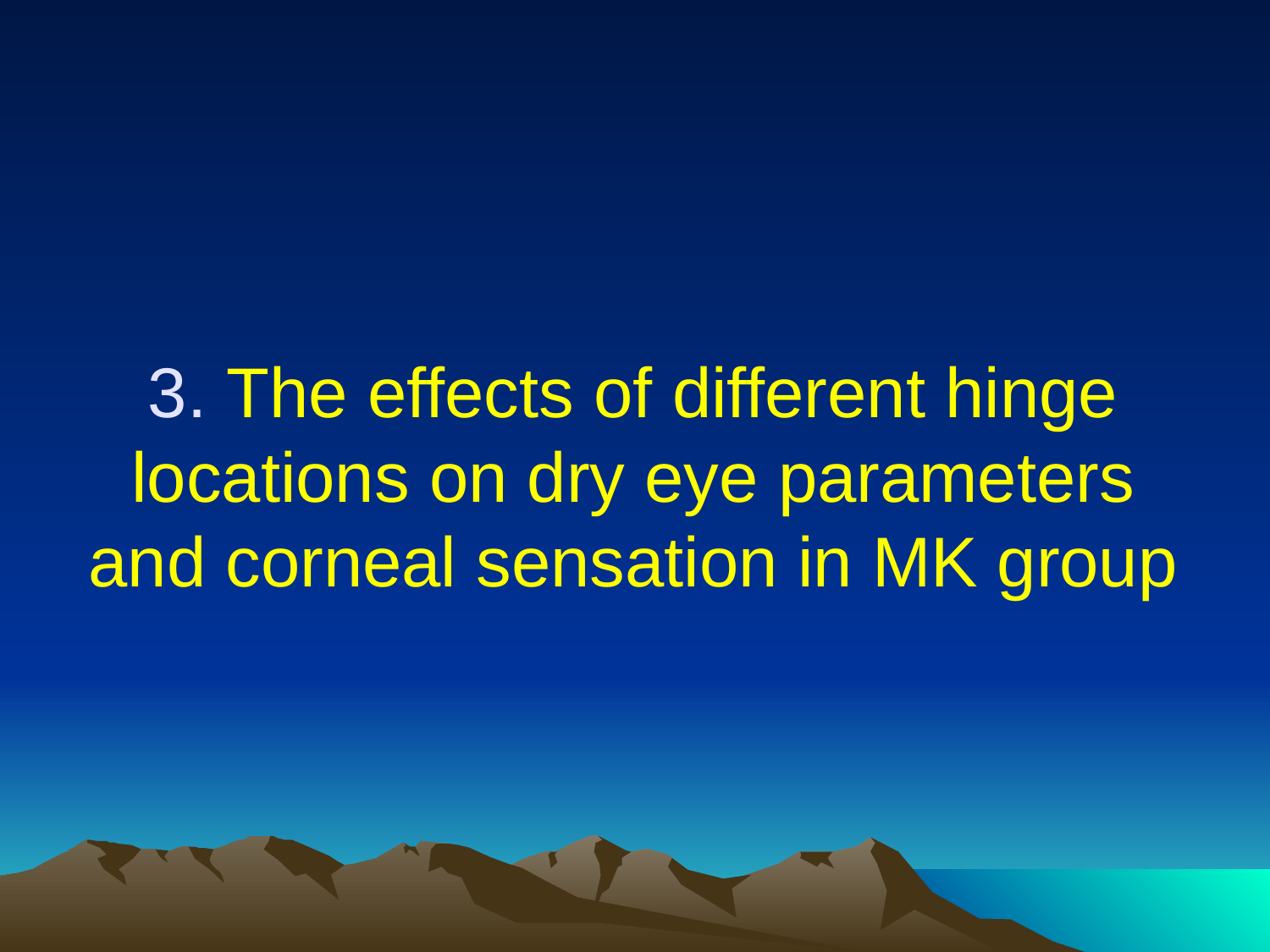

# 3. The effects of different hinge locations on dry eye parameters and corneal sensation in MK group